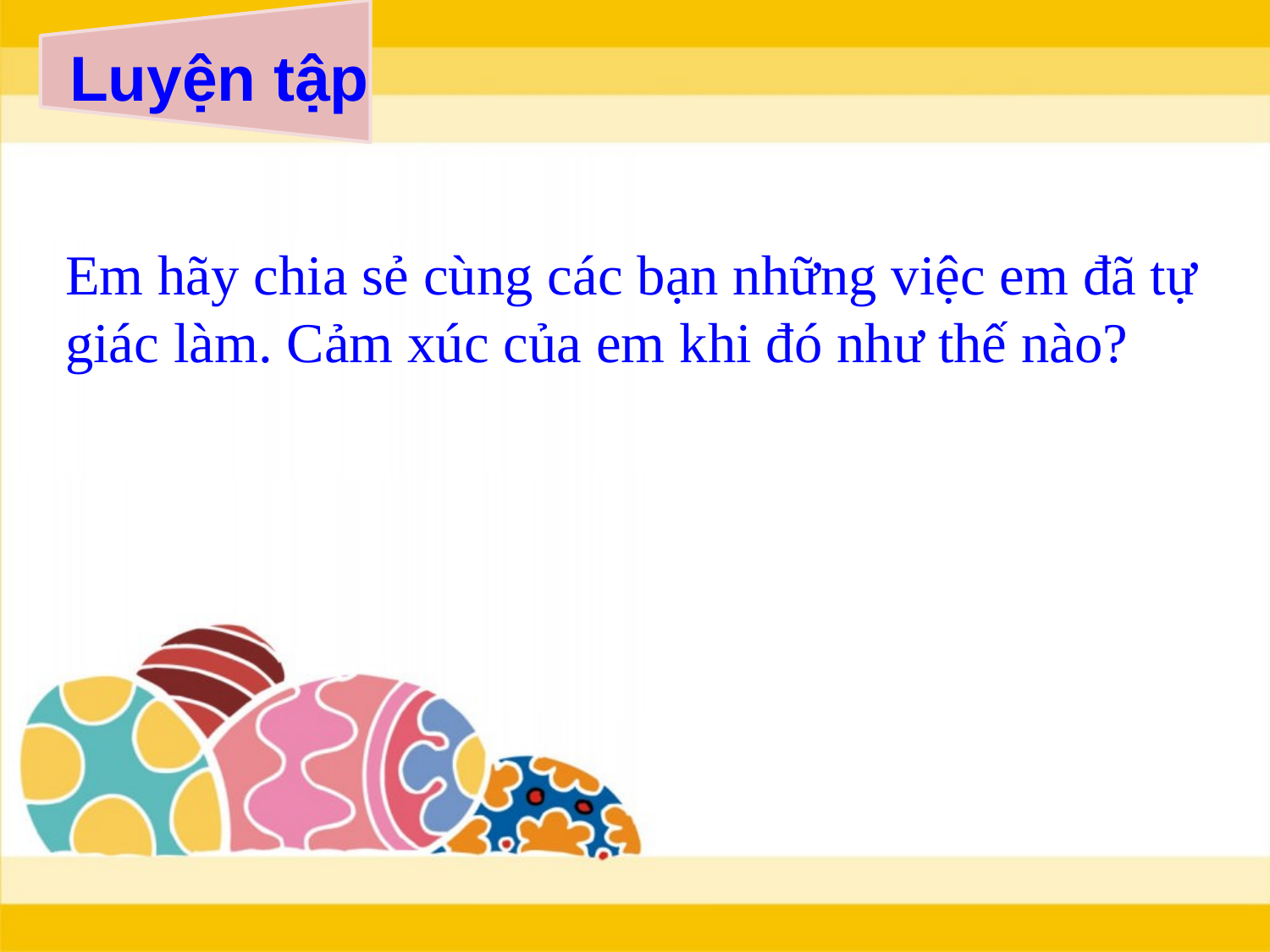

# Luyện tập
Em hãy chia sẻ cùng các bạn những việc em đã tự giác làm. Cảm xúc của em khi đó như thế nào?